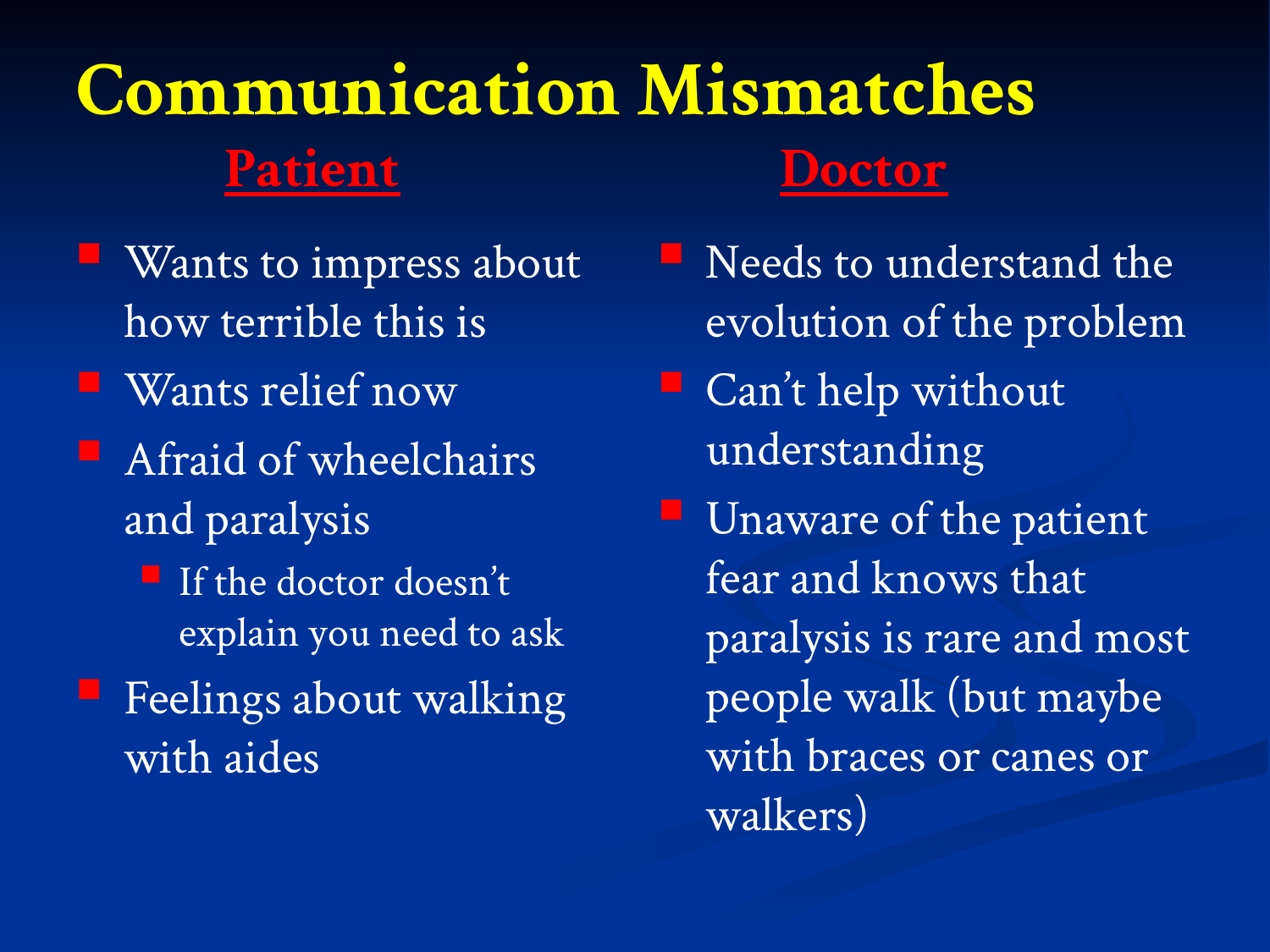

# Communication Mismatches Patient			      Doctor
Wants to impress about how terrible this is
Wants relief now
Afraid of wheelchairs and paralysis
If the doctor doesn’t explain you need to ask
Feelings about walking with aides

Needs to understand the evolution of the problem
Can’t help without understanding
Unaware of the patient fear and knows that paralysis is rare and most people walk (but maybe with braces or canes or walkers)